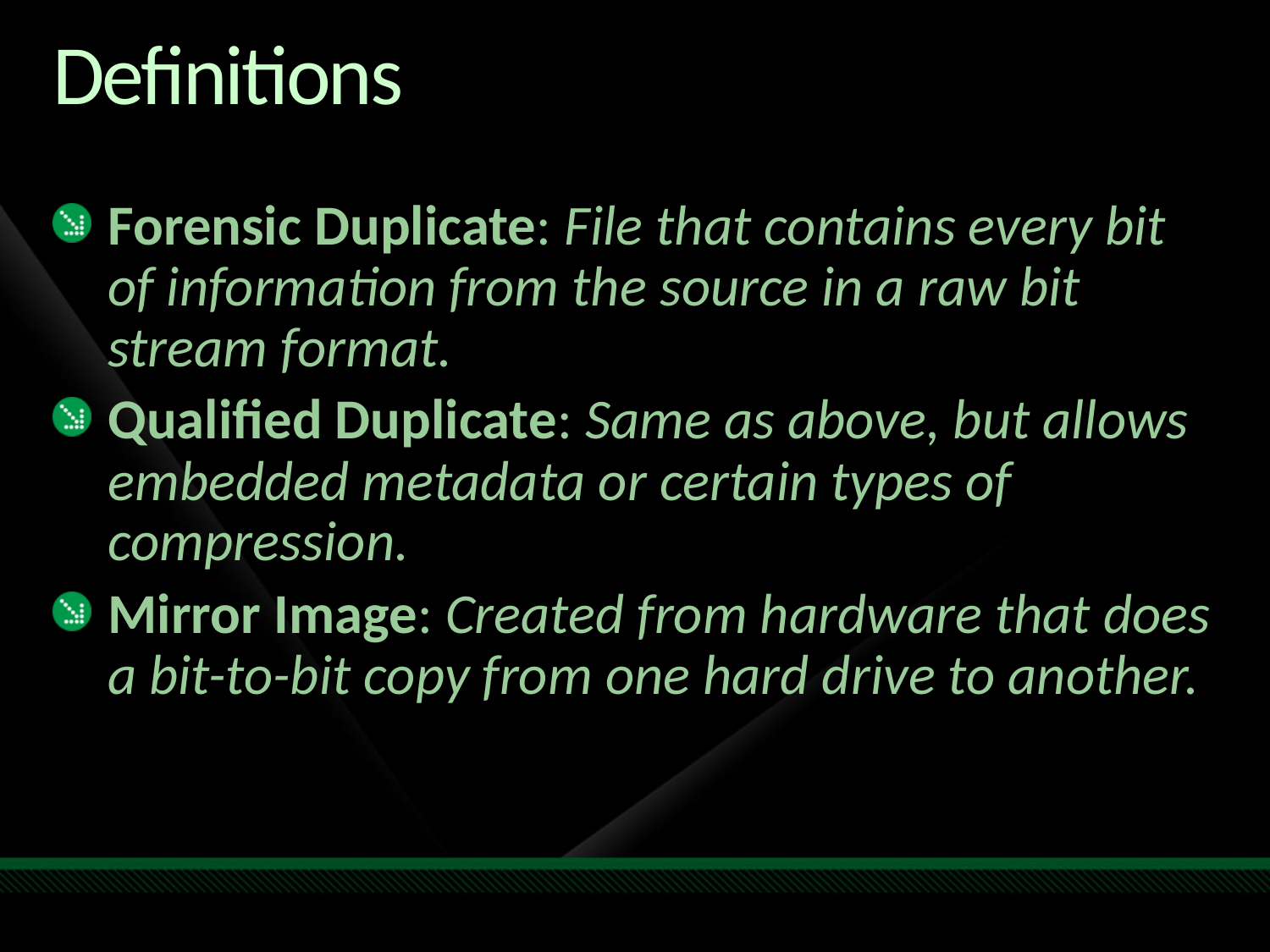

# Definitions
Forensic Duplicate: File that contains every bit of information from the source in a raw bit stream format.
Qualified Duplicate: Same as above, but allows embedded metadata or certain types of compression.
Mirror Image: Created from hardware that does a bit-to-bit copy from one hard drive to another.